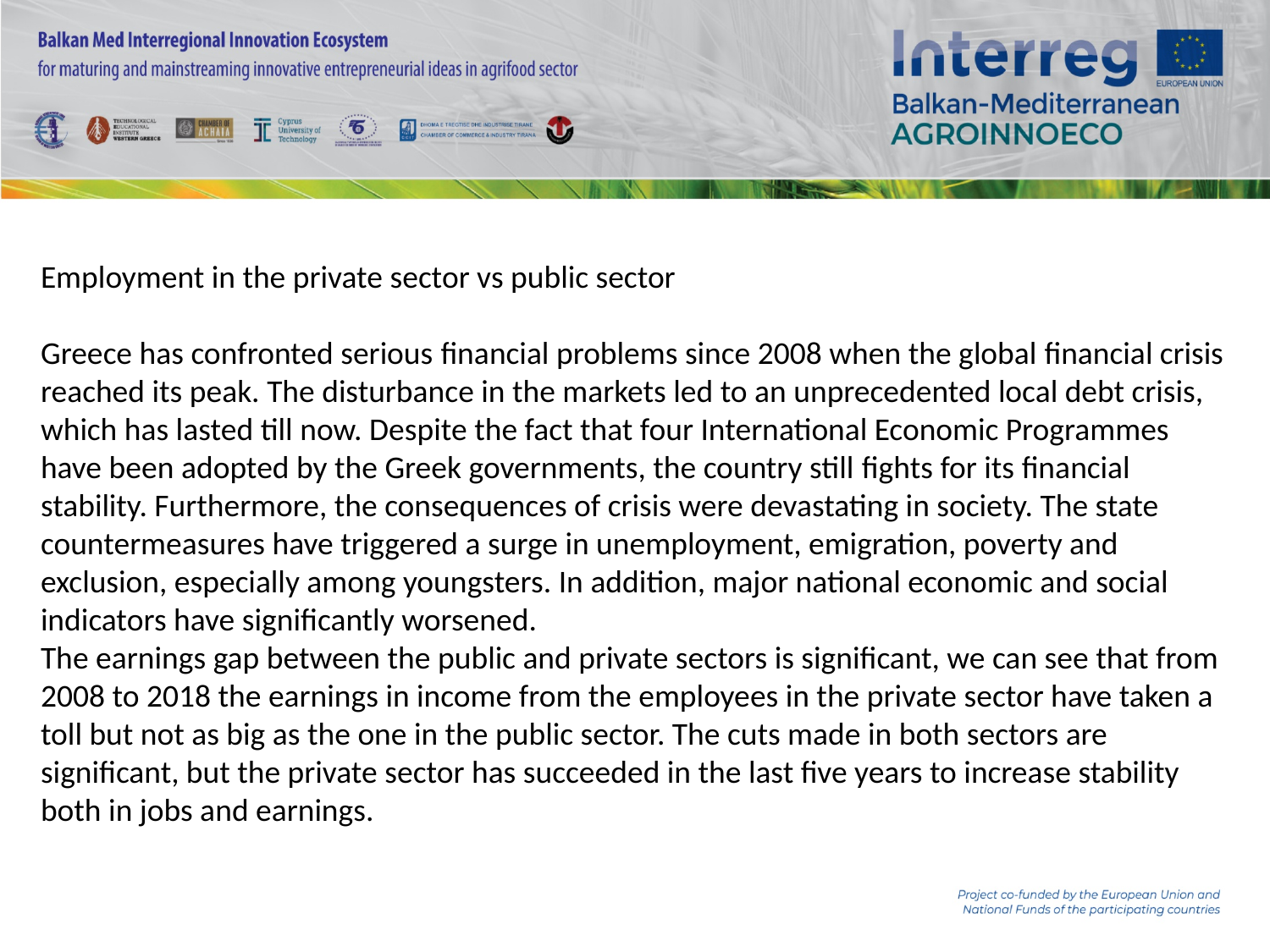

Employment in the private sector vs public sector

Greece has confronted serious ﬁnancial problems since 2008 when the global ﬁnancial crisis reached its peak. The disturbance in the markets led to an unprecedented local debt crisis, which has lasted till now. Despite the fact that four International Economic Programmes have been adopted by the Greek governments, the country still ﬁghts for its ﬁnancial stability. Furthermore, the consequences of crisis were devastating in society. The state countermeasures have triggered a surge in unemployment, emigration, poverty and exclusion, especially among youngsters. In addition, major national economic and social indicators have signiﬁcantly worsened.
The earnings gap between the public and private sectors is significant, we can see that from 2008 to 2018 the earnings in income from the employees in the private sector have taken a toll but not as big as the one in the public sector. The cuts made in both sectors are significant, but the private sector has succeeded in the last five years to increase stability both in jobs and earnings.